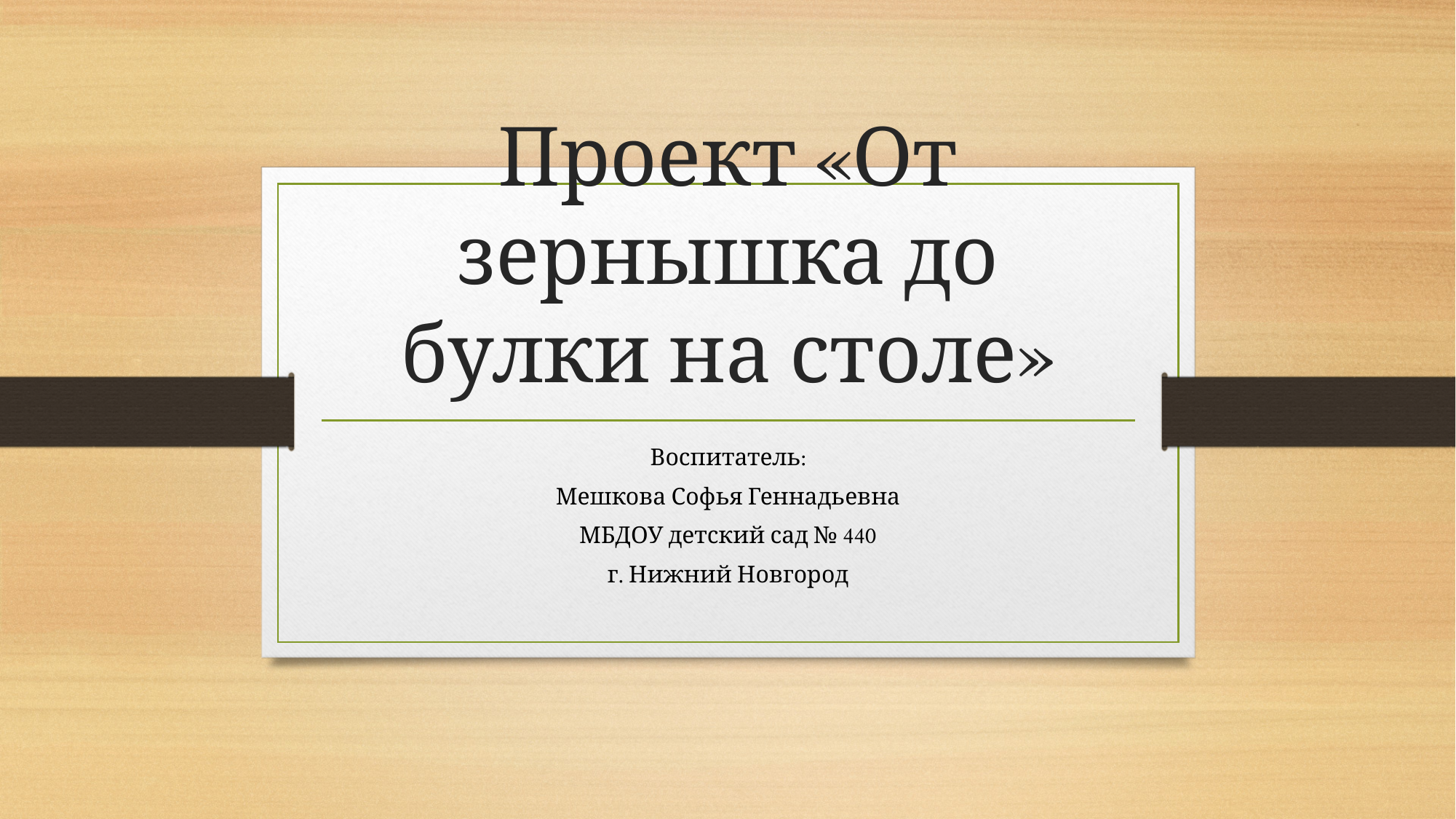

# Проект «От зернышка до булки на столе»
Воспитатель:
Мешкова Софья Геннадьевна
МБДОУ детский сад № 440
г. Нижний Новгород